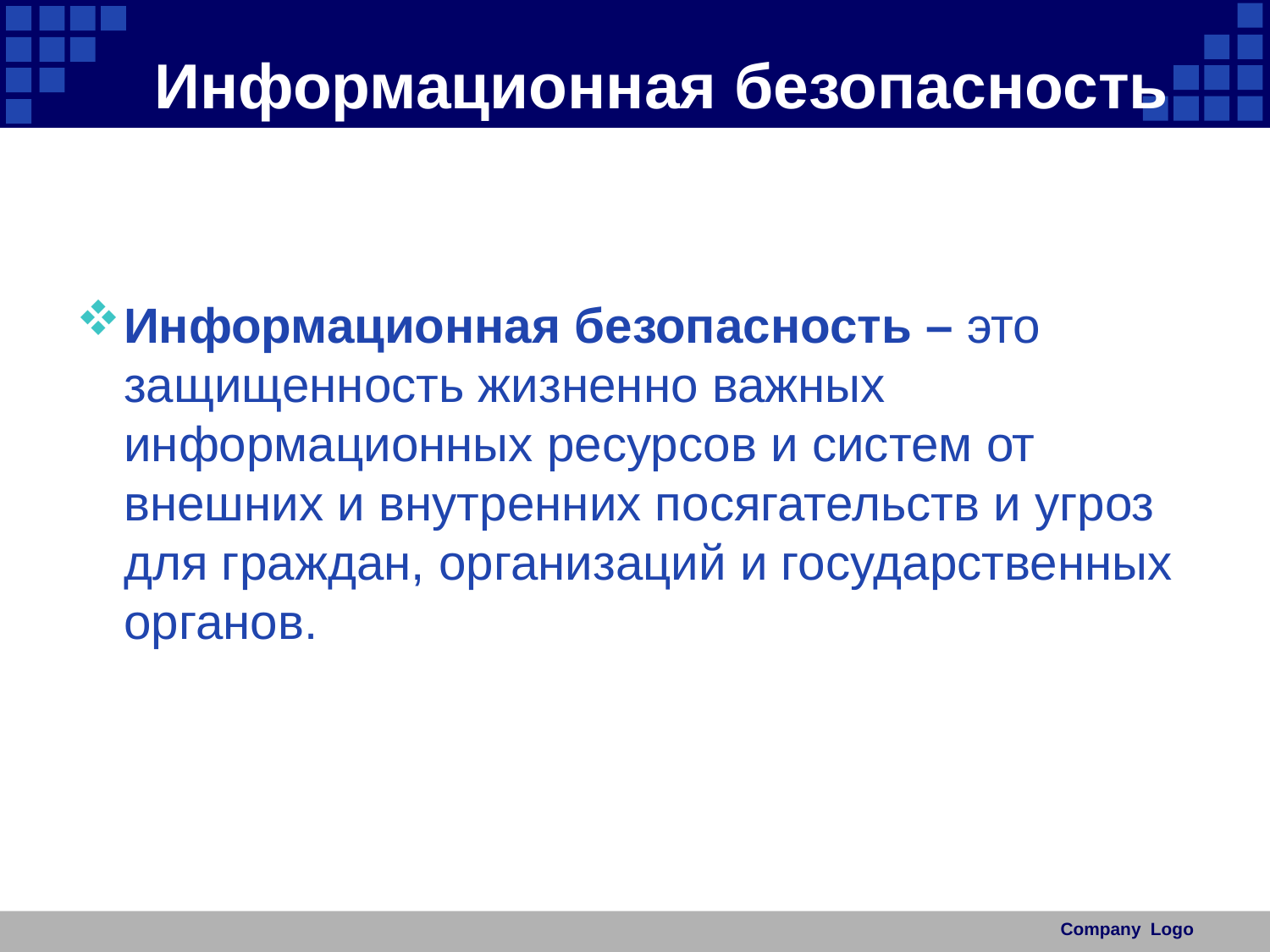

# Информационная безопасность

Информационная безопасность – это защищенность жизненно важных информационных ресурсов и систем от внешних и внутренних посягательств и угроз для граждан, организаций и государственных органов.

Company  Logo